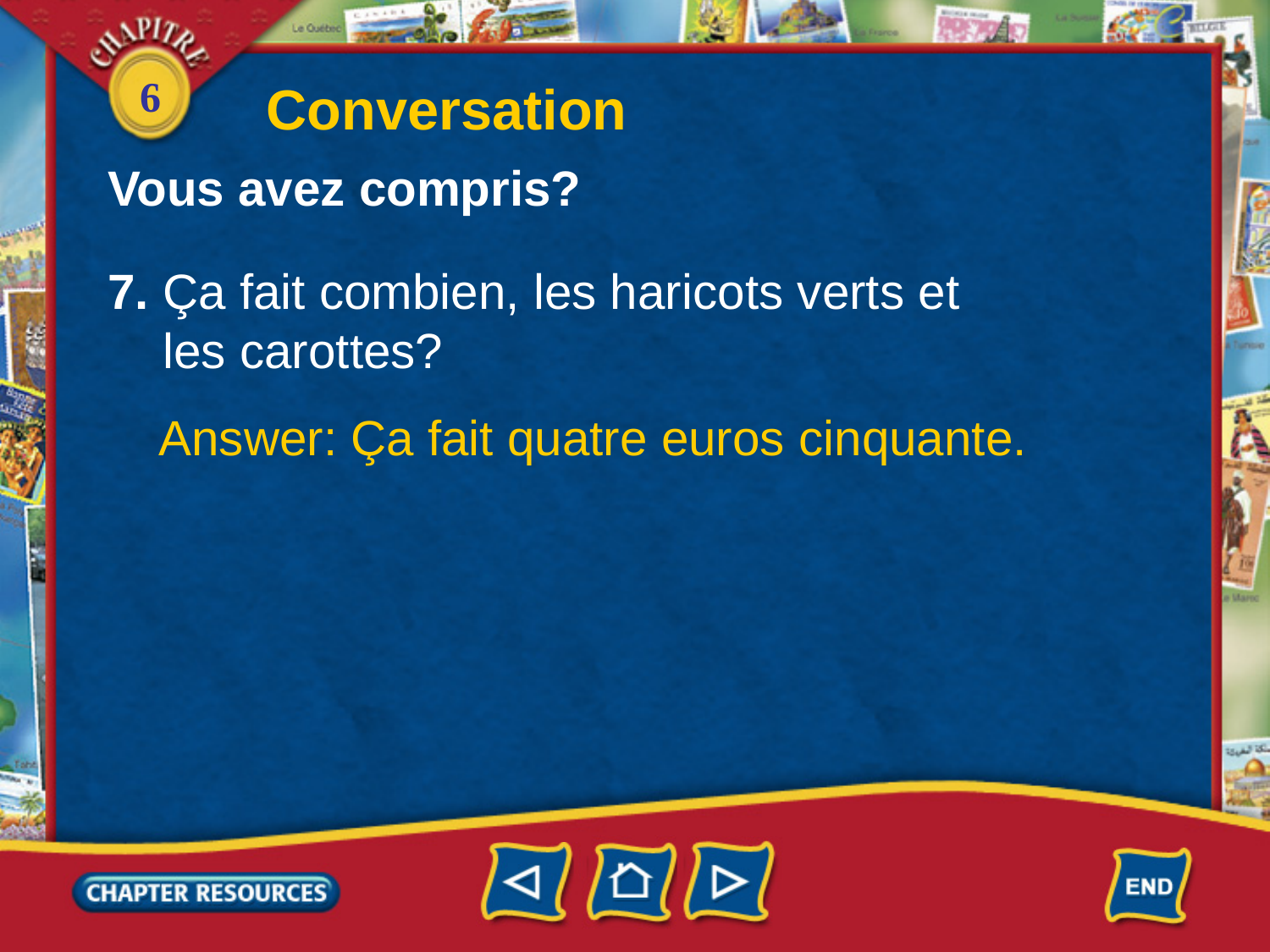

Conversation
Vous avez compris?
7. Ça fait combien, les haricots verts et
    les carottes?
Answer: Ça fait quatre euros cinquante.